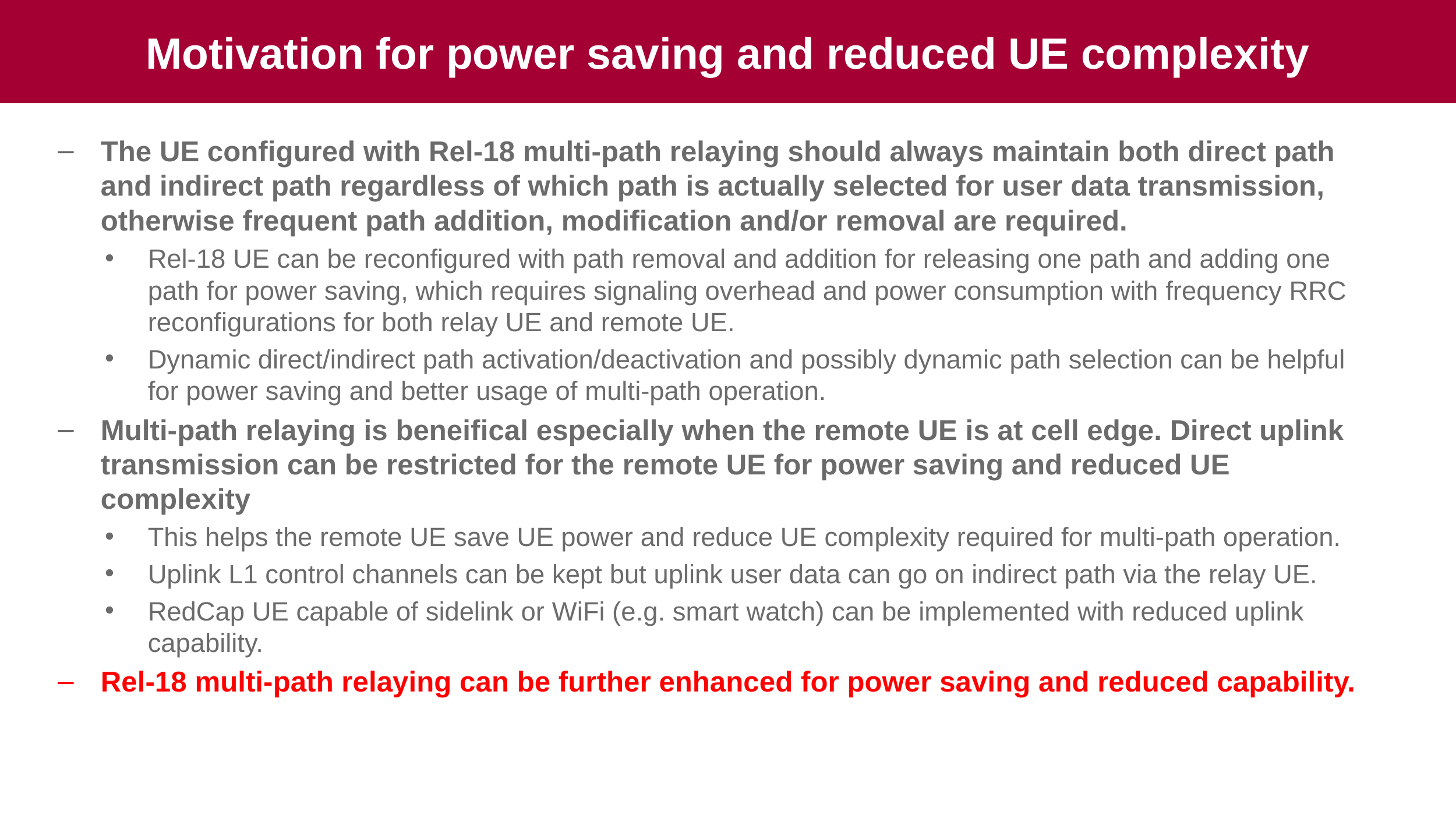

# Motivation for power saving and reduced UE complexity
The UE configured with Rel-18 multi-path relaying should always maintain both direct path and indirect path regardless of which path is actually selected for user data transmission, otherwise frequent path addition, modification and/or removal are required.
Rel-18 UE can be reconfigured with path removal and addition for releasing one path and adding one path for power saving, which requires signaling overhead and power consumption with frequency RRC reconfigurations for both relay UE and remote UE.
Dynamic direct/indirect path activation/deactivation and possibly dynamic path selection can be helpful for power saving and better usage of multi-path operation.
Multi-path relaying is beneifical especially when the remote UE is at cell edge. Direct uplink transmission can be restricted for the remote UE for power saving and reduced UE complexity
This helps the remote UE save UE power and reduce UE complexity required for multi-path operation.
Uplink L1 control channels can be kept but uplink user data can go on indirect path via the relay UE.
RedCap UE capable of sidelink or WiFi (e.g. smart watch) can be implemented with reduced uplink capability.
Rel-18 multi-path relaying can be further enhanced for power saving and reduced capability.